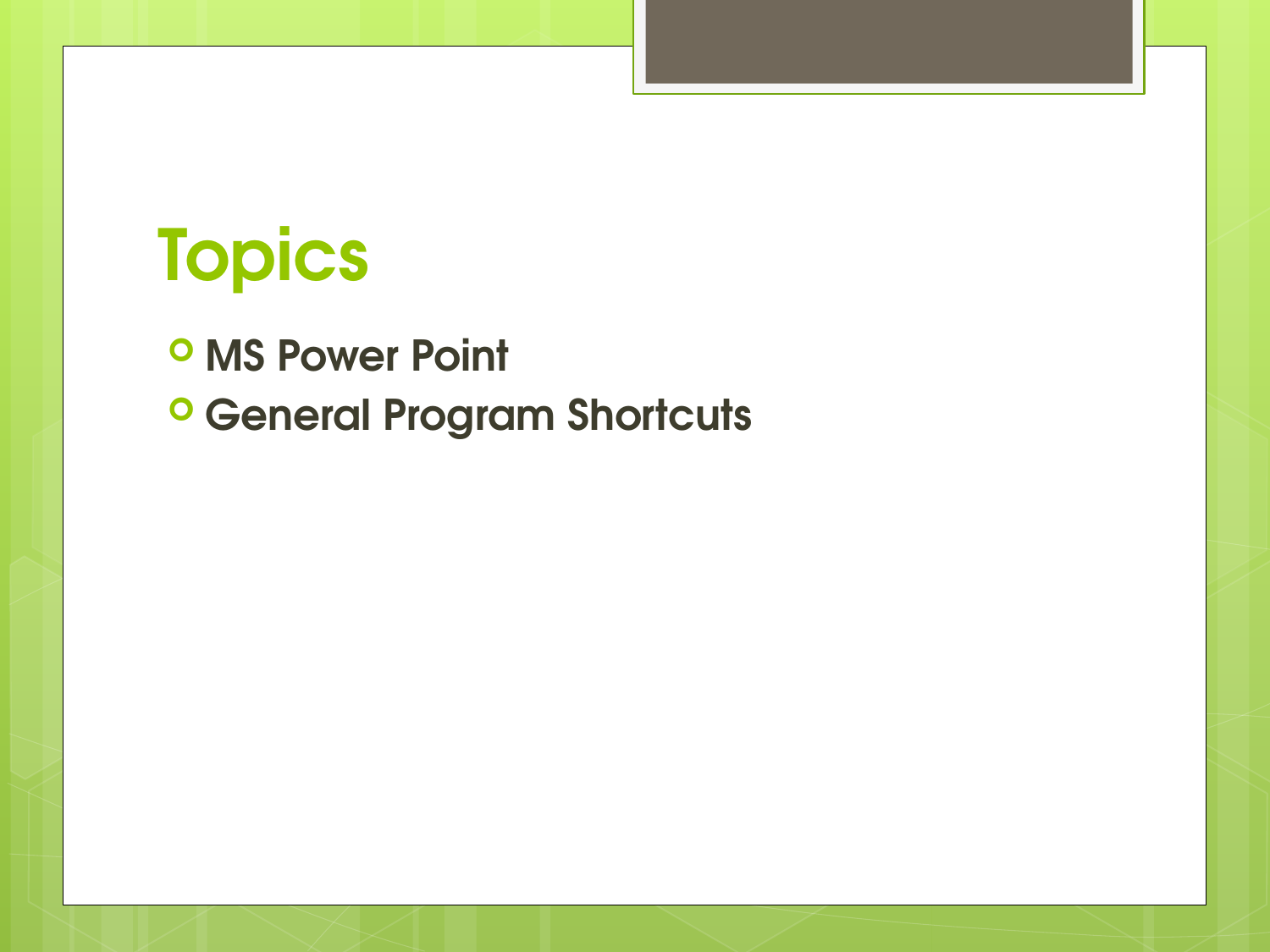

# Topics
MS Power Point
General Program Shortcuts